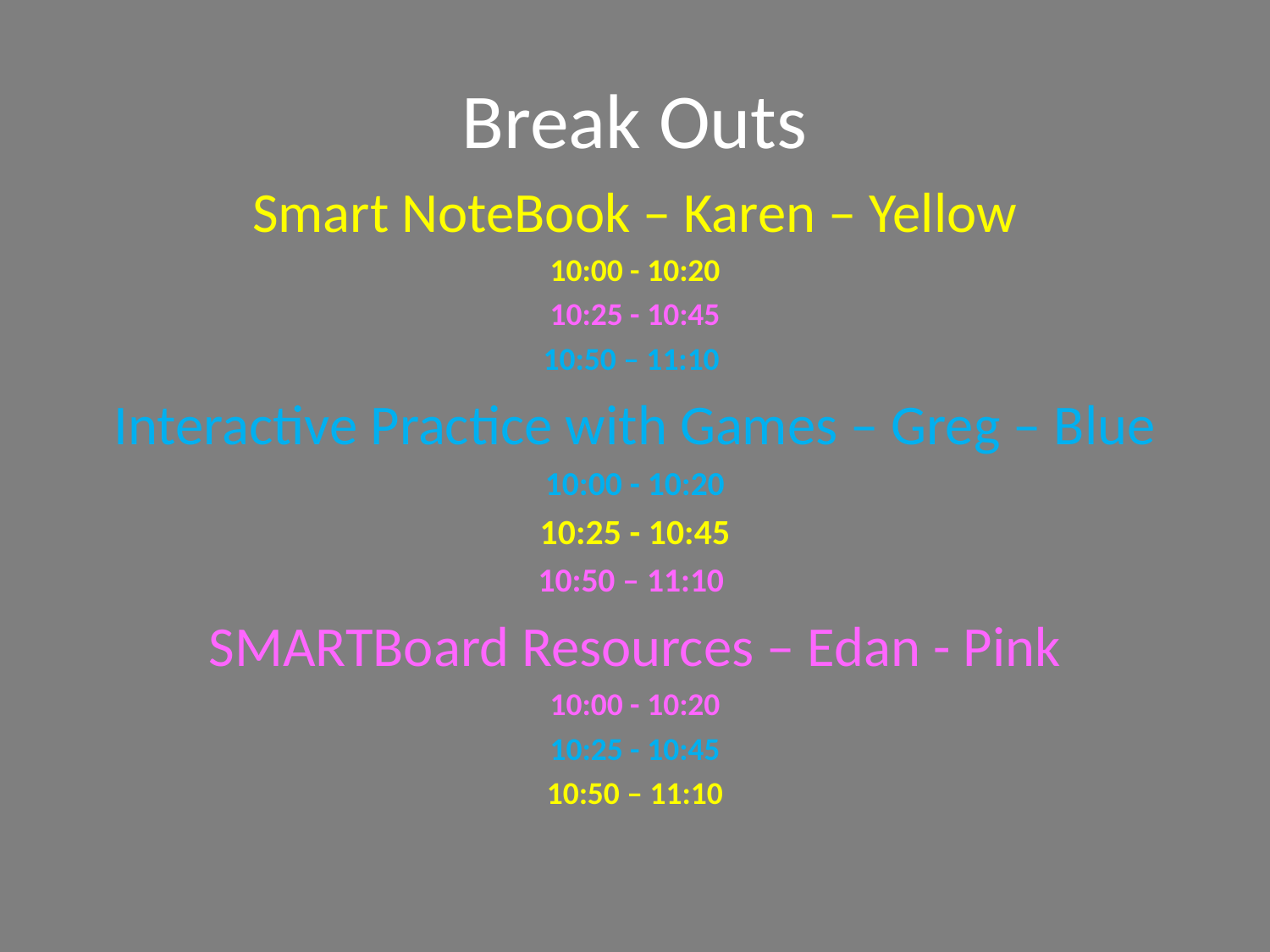

# Break Outs
Smart NoteBook – Karen – Yellow
10:00 - 10:20
10:25 - 10:45
10:50 – 11:10
Interactive Practice with Games – Greg – Blue
10:00 - 10:20
10:25 - 10:45
10:50 – 11:10
SMARTBoard Resources – Edan - Pink
10:00 - 10:20
10:25 - 10:45
10:50 – 11:10